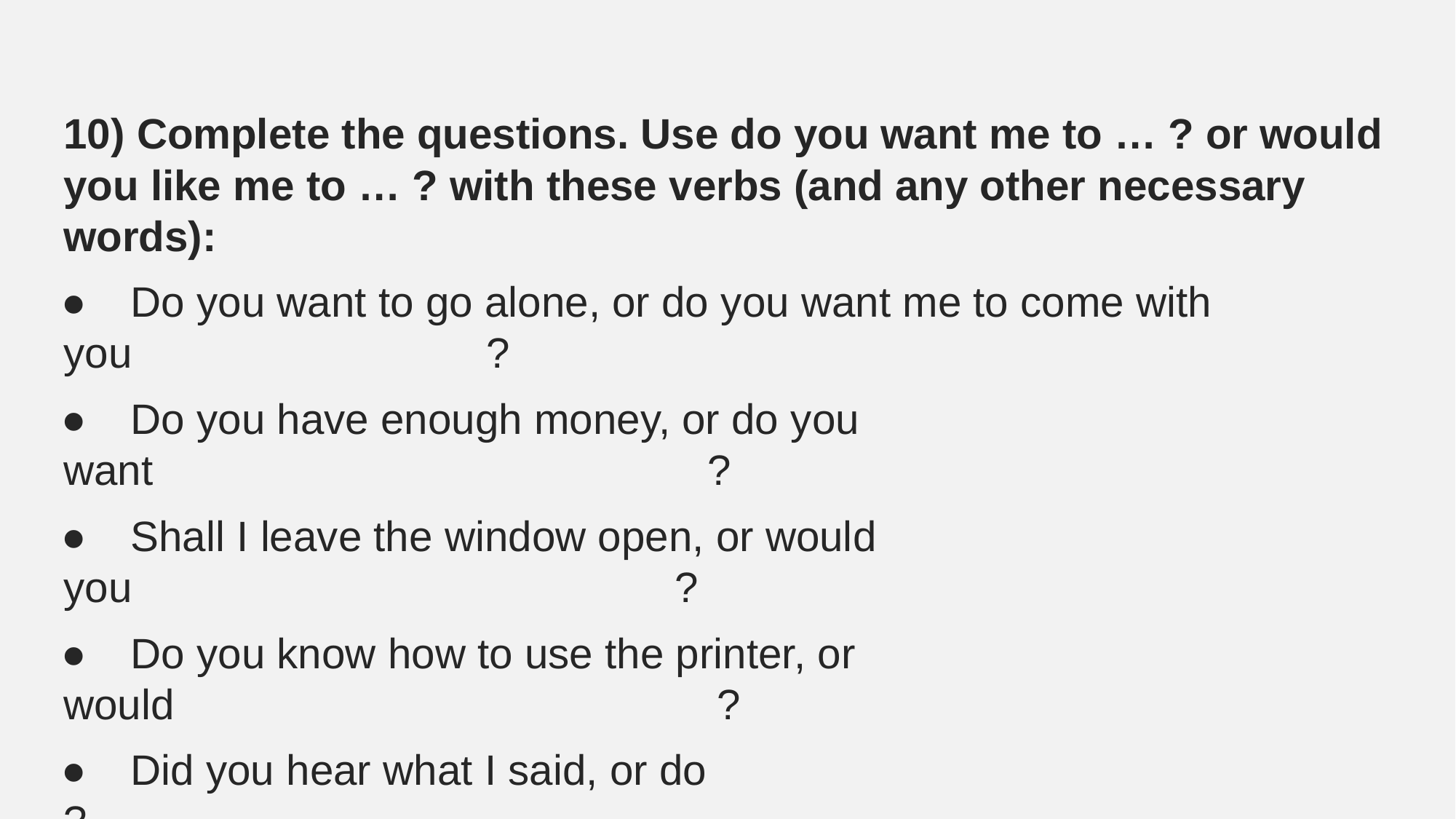

#
10) Complete the questions. Use do you want me to … ? or would you like me to … ? with these verbs (and any other necessary words):
⦁    Do you want to go alone, or do you want me to come with you                              ?
⦁    Do you have enough money, or do you want                                               ?
⦁    Shall I leave the window open, or would you                                              ?
⦁    Do you know how to use the printer, or would                                              ?
⦁    Did you hear what I said, or do                                                          ?
⦁    Can I go now, or do                                                                   ?